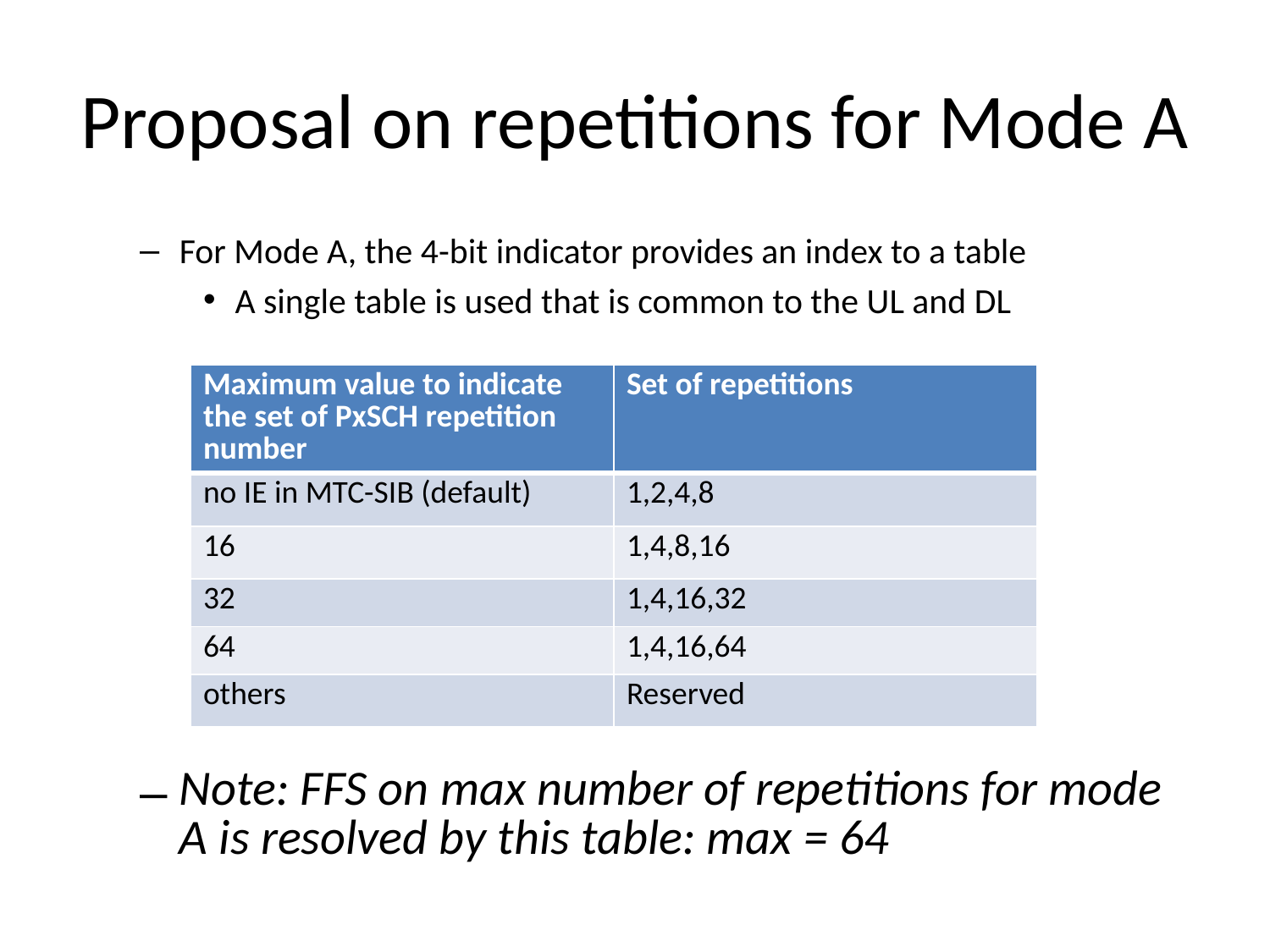

# Proposal on repetitions for Mode A
For Mode A, the 4-bit indicator provides an index to a table
A single table is used that is common to the UL and DL

| Maximum value to indicate the set of PxSCH repetition number | Set of repetitions |
| --- | --- |
| no IE in MTC-SIB (default) | 1,2,4,8 |
| 16 | 1,4,8,16 |
| 32 | 1,4,16,32 |
| 64 | 1,4,16,64 |
| others | Reserved |
Note: FFS on max number of repetitions for mode A is resolved by this table: max = 64